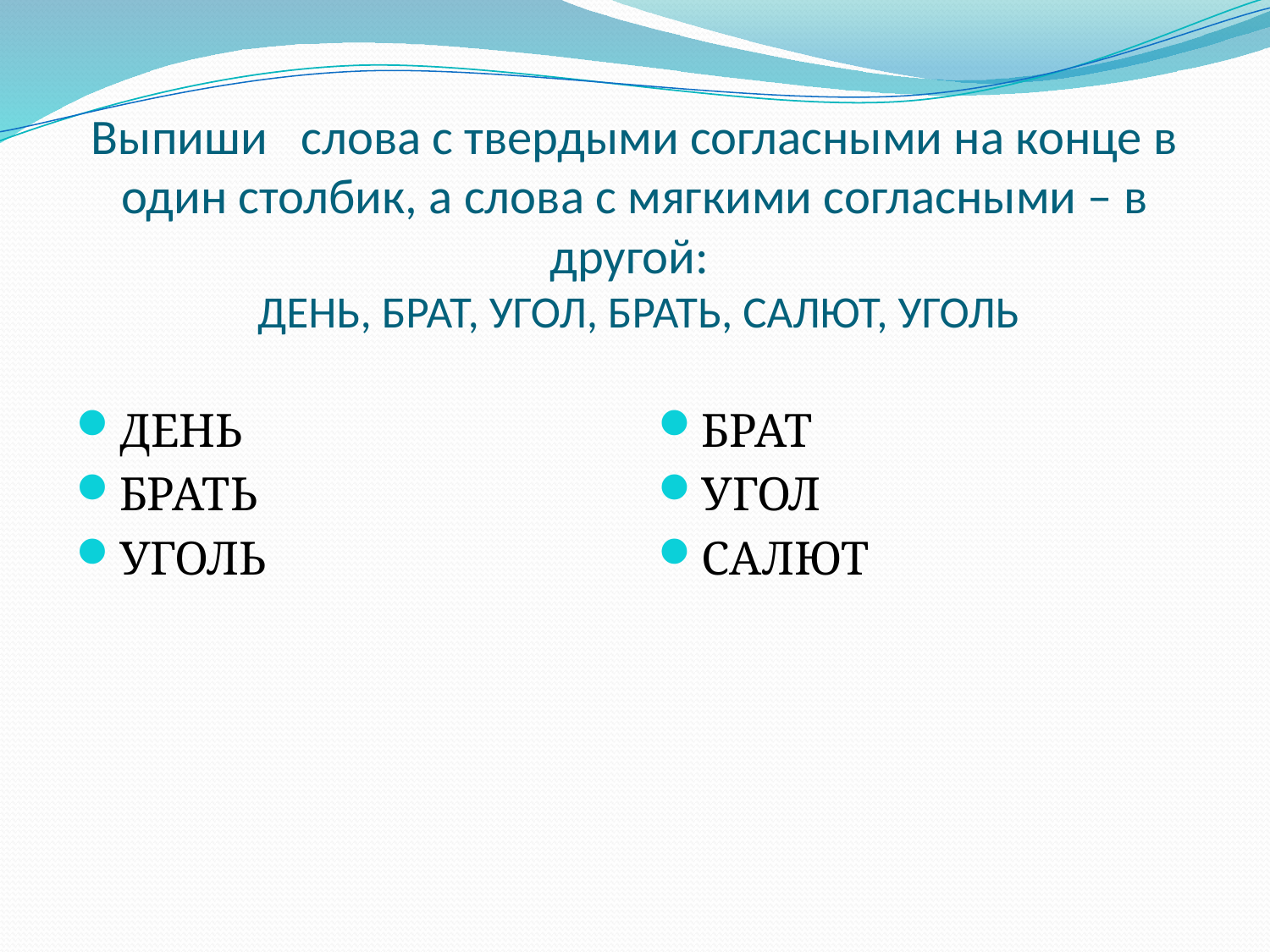

# Выпиши   слова с твердыми согласными на конце в один столбик, а слова с мягкими согласными – в другой: ДЕНЬ, БРАТ, УГОЛ, БРАТЬ, САЛЮТ, УГОЛЬ

ДЕНЬ
БРАТЬ
УГОЛЬ

БРАТ
УГОЛ
САЛЮТ